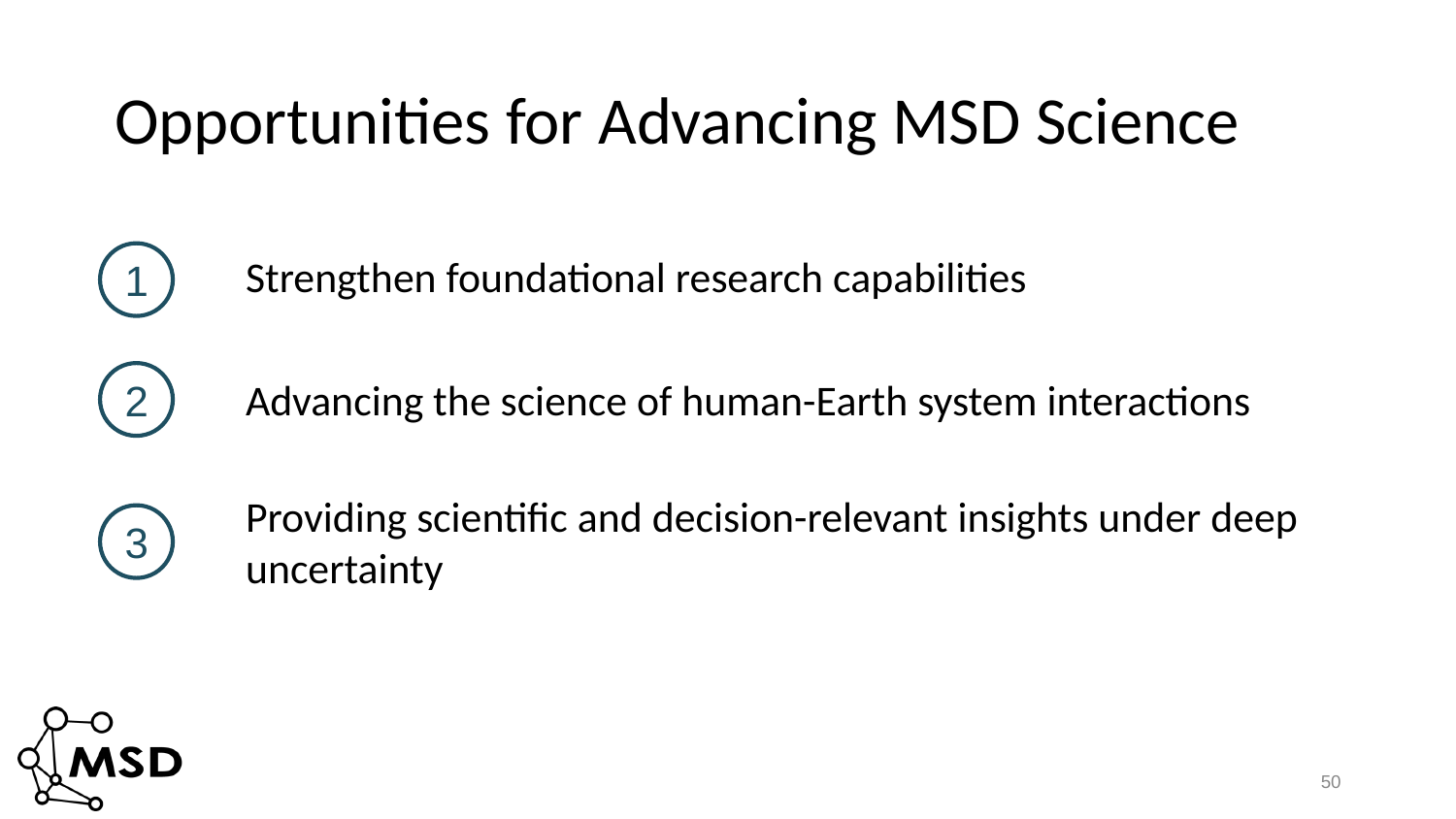

# Opportunities for Advancing MSD Science
1
Strengthen foundational research capabilities
2
Advancing the science of human-Earth system interactions
Providing scientific and decision-relevant insights under deep uncertainty
3
50